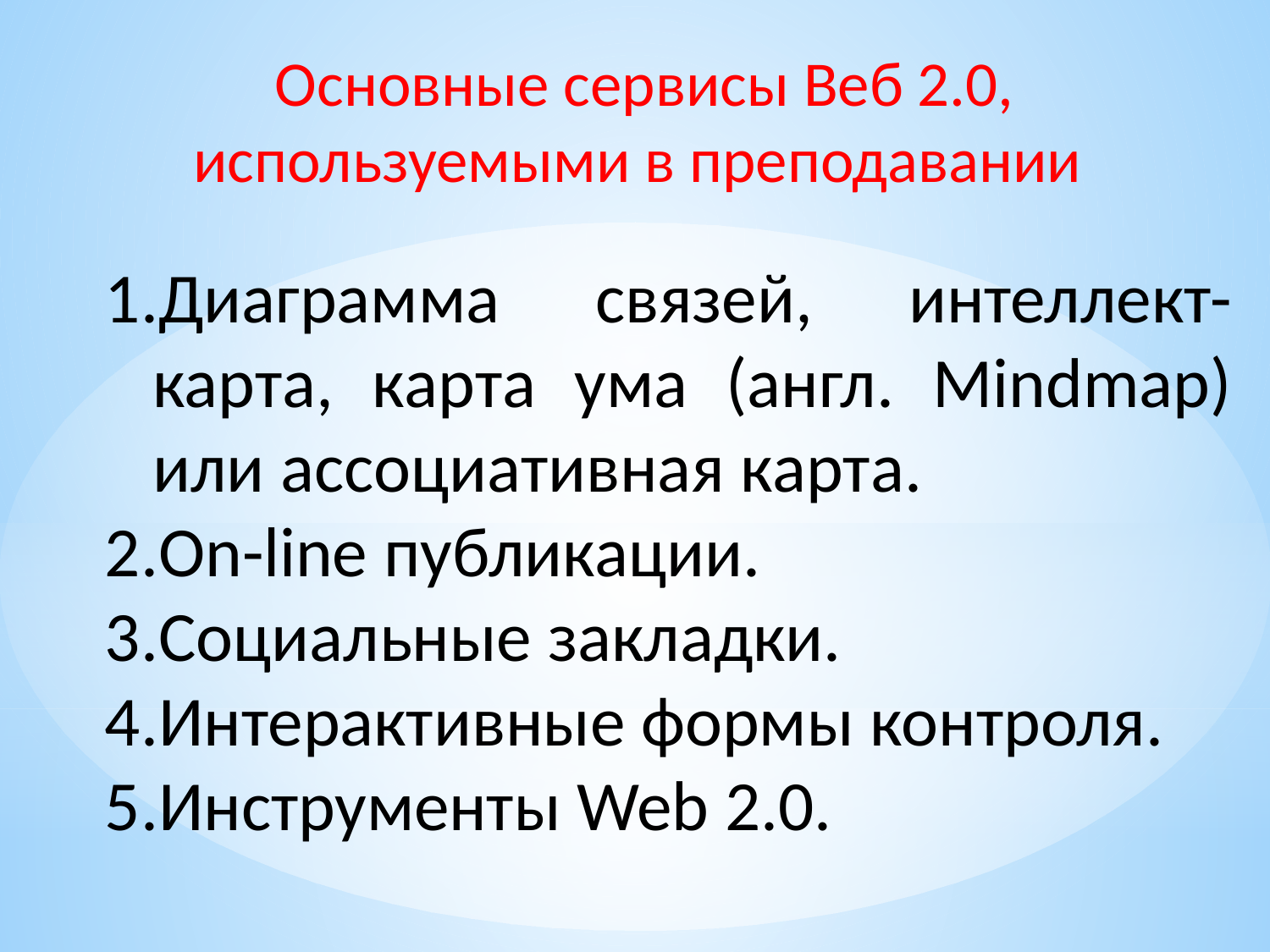

Основные сервисы Веб 2.0, используемыми в преподавании
Диаграмма связей, интеллект-карта, карта ума (англ. Mindmap) или ассоциативная карта.
On-line публикации.
Социальные закладки.
Интерактивные формы контроля.
Инструменты Web 2.0.